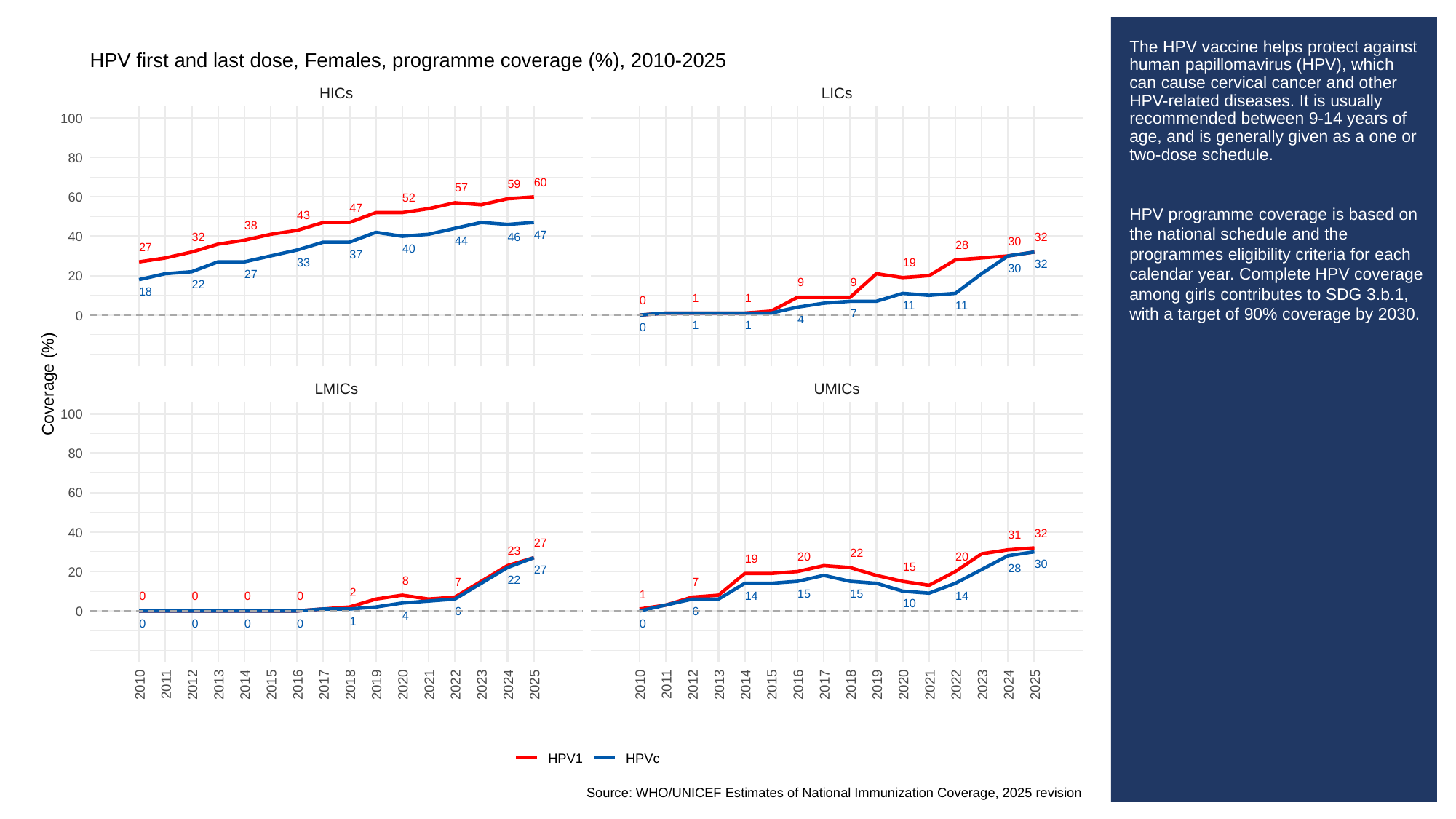

# The HPV vaccine helps protect against human papillomavirus (HPV), which can cause cervical cancer and other HPV-related diseases. It is usually recommended between 9-14 years of age, and is generally given as a one or two-dose schedule.

HPV programme coverage is based on the national schedule and the programmes eligibility criteria for each calendar year. Complete HPV coverage among girls contributes to SDG 3.b.1, with a target of 90% coverage by 2030.

HPV first and last dose, Females, programme coverage (%), 2010-2025
HICs
LICs

100

80

60
59
57
60
52

47
43

38

47
40
46
32
32
44

30
28
27
40
37

33
19
32
30
27
20

9
9
22
18
1
1

0
11
11
7
0
4

1
1
0

Coverage (%)
LMICs
UMICs

100

80

60

40
32
31

27
23

22

20
20
19

30
15
28
27
20

22
8
7
7
2
15
15
1
14
14

0
0
0
0
10
0
6
6
4

1
0
0
0
0
0

2011
2011
2010
2012
2013
2014
2015
2016
2017
2018
2019
2020
2021
2022
2023
2024
2025
2010
2012
2013
2014
2015
2016
2017
2018
2019
2020
2021
2022
2023
2024
2025
HPV1
HPVc

Source: WHO/UNICEF Estimates of National Immunization Coverage, 2025 revision